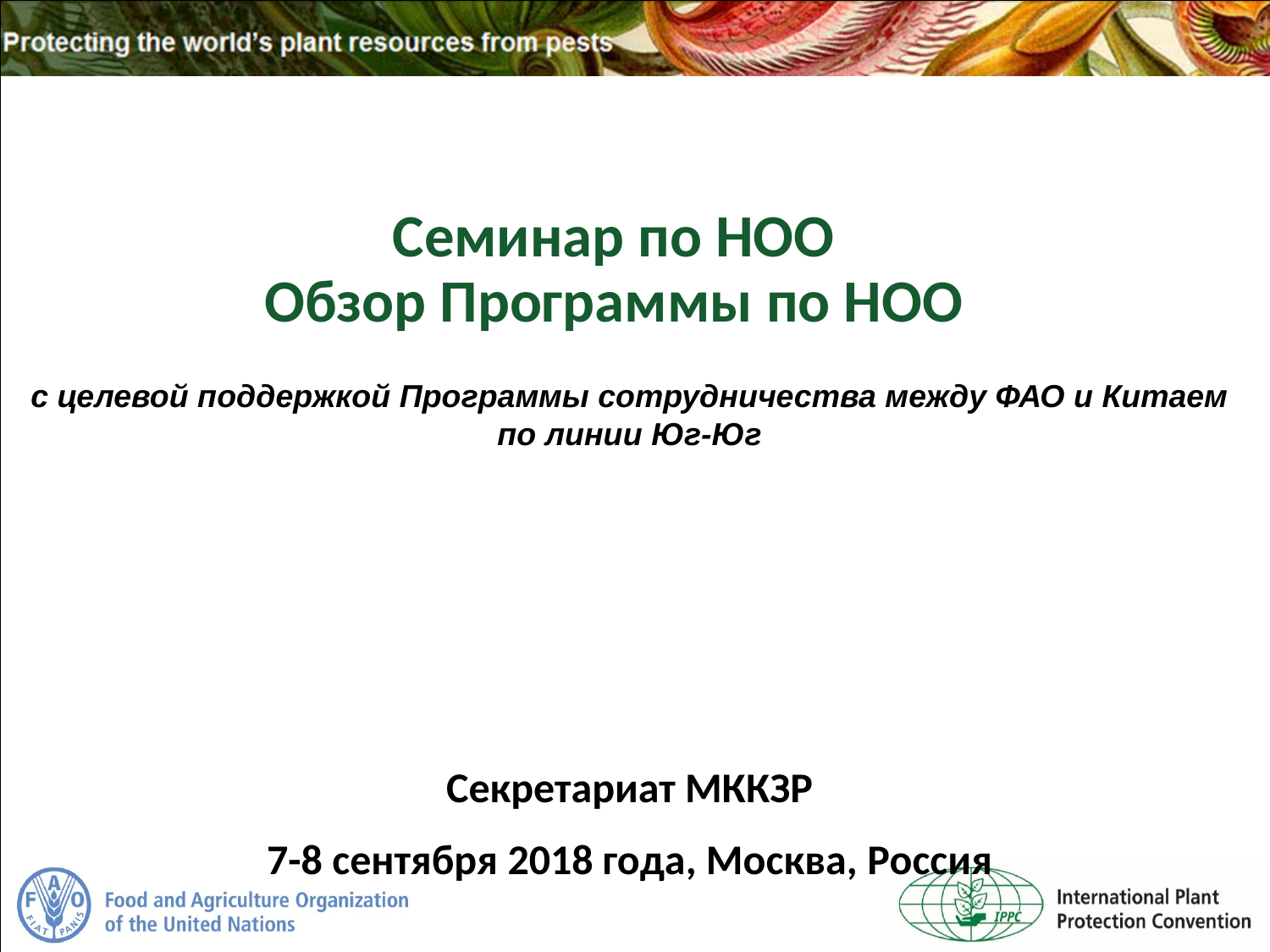

Семинар по НОО
Обзор Программы по НОО

с целевой поддержкой Программы сотрудничества между ФАО и Китаем по линии Юг-Юг

Секретариат МККЗР
7-8 сентября 2018 года, Москва, Россия